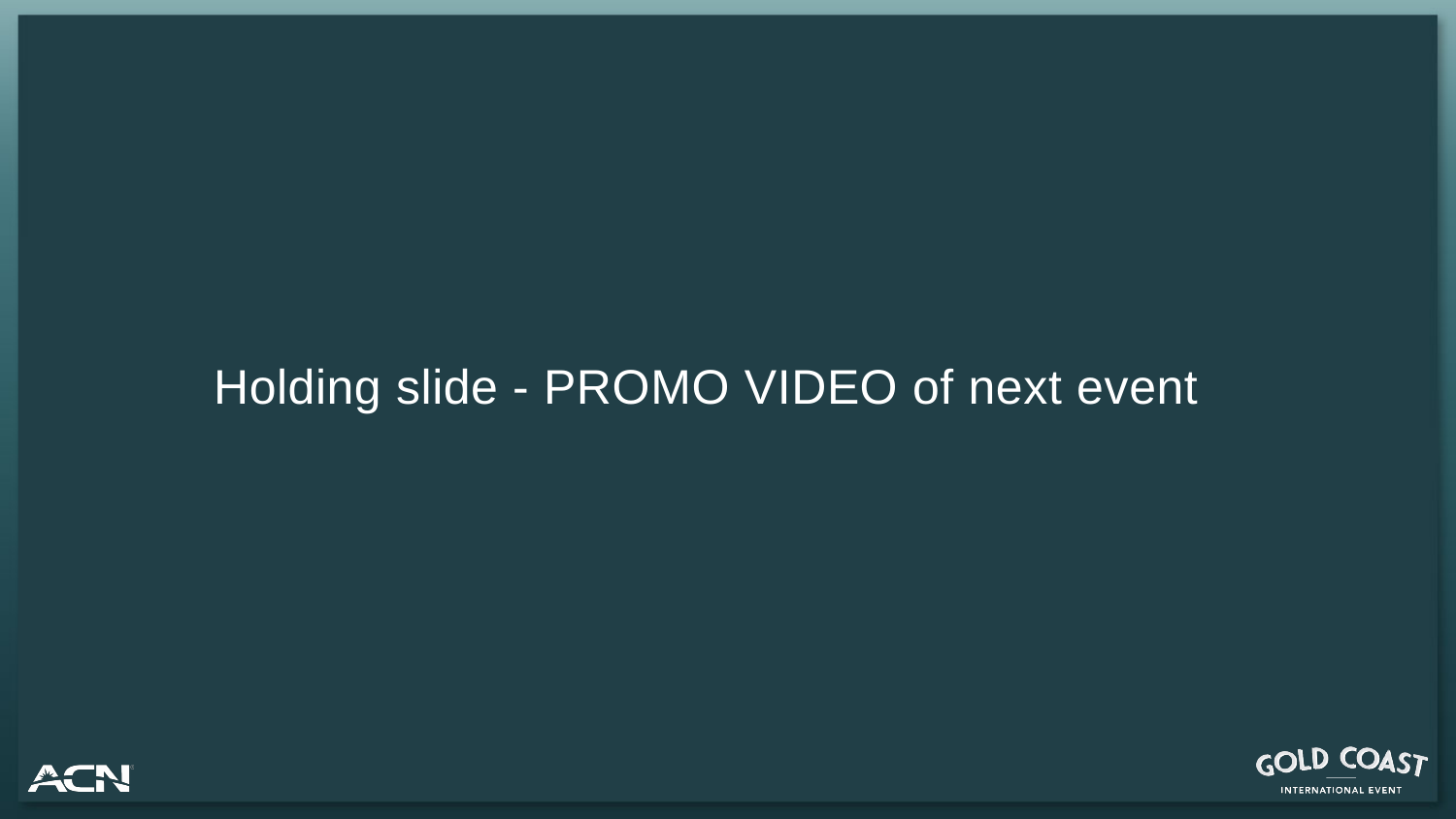

Holding slide - PROMO VIDEO of next event